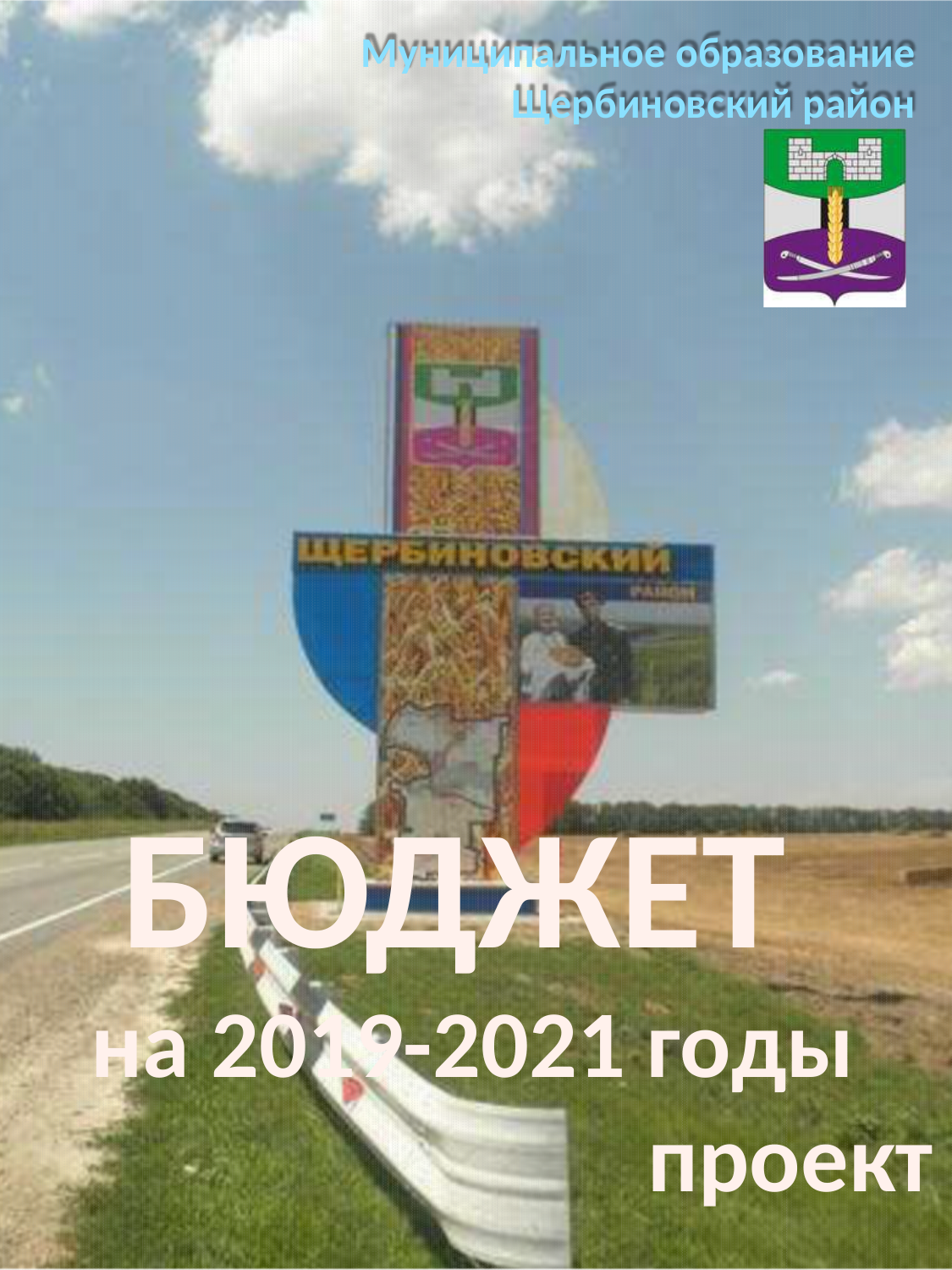

Муниципальное образование Щербиновский район

БЮДЖЕТ
на 2019-2021 годы
проект